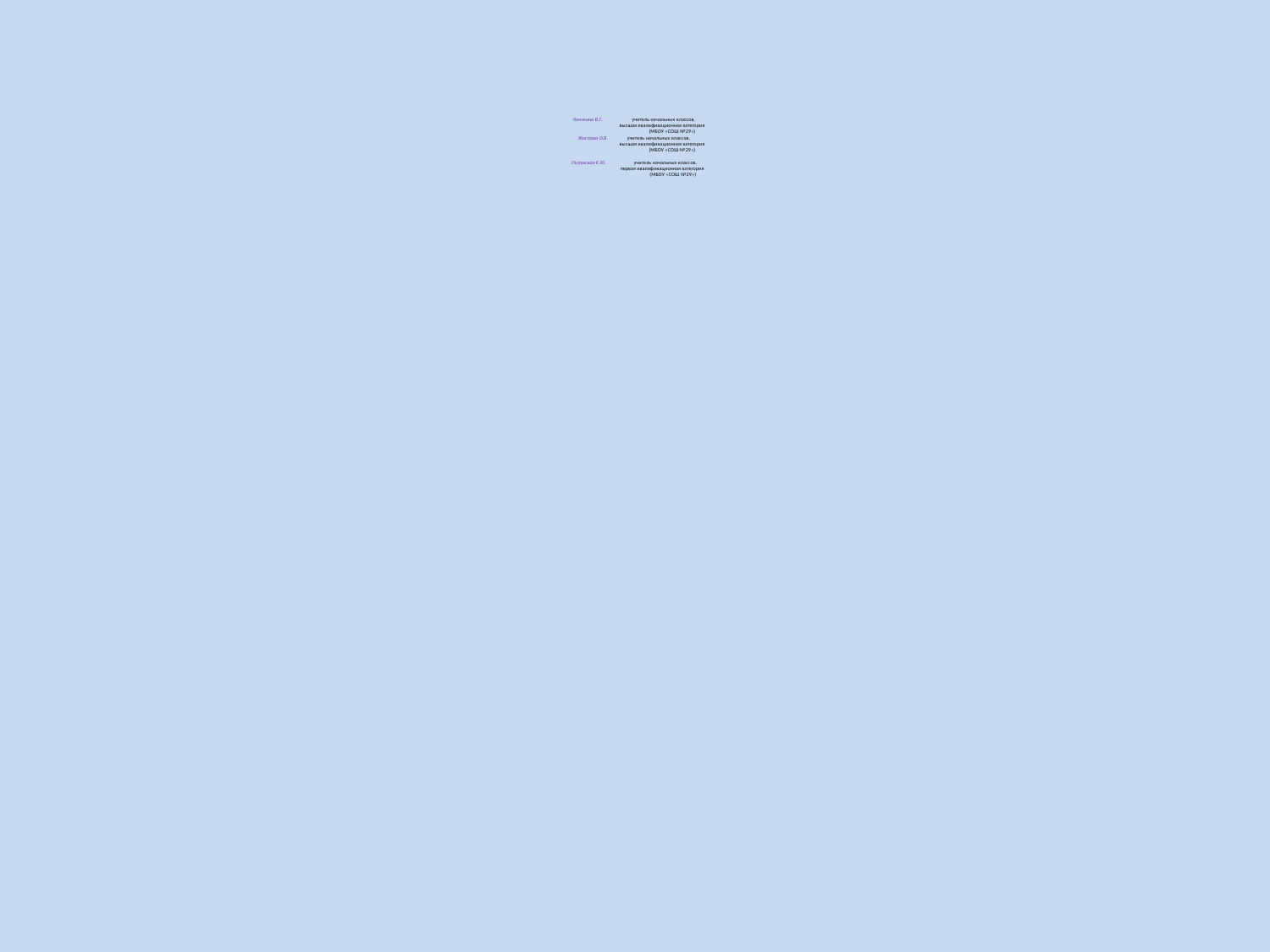

# Конжина В.Г.                       учитель начальных классов, высшая квалификационная категория (МБОУ «СОШ №29») Жиглова О.В.               учитель начальных классов, высшая квалификационная категория (МБОУ «СОШ №29») Пилунская Е.Ю.                      учитель начальных классов, первая квалификационная категория (МБОУ «СОШ №29»)